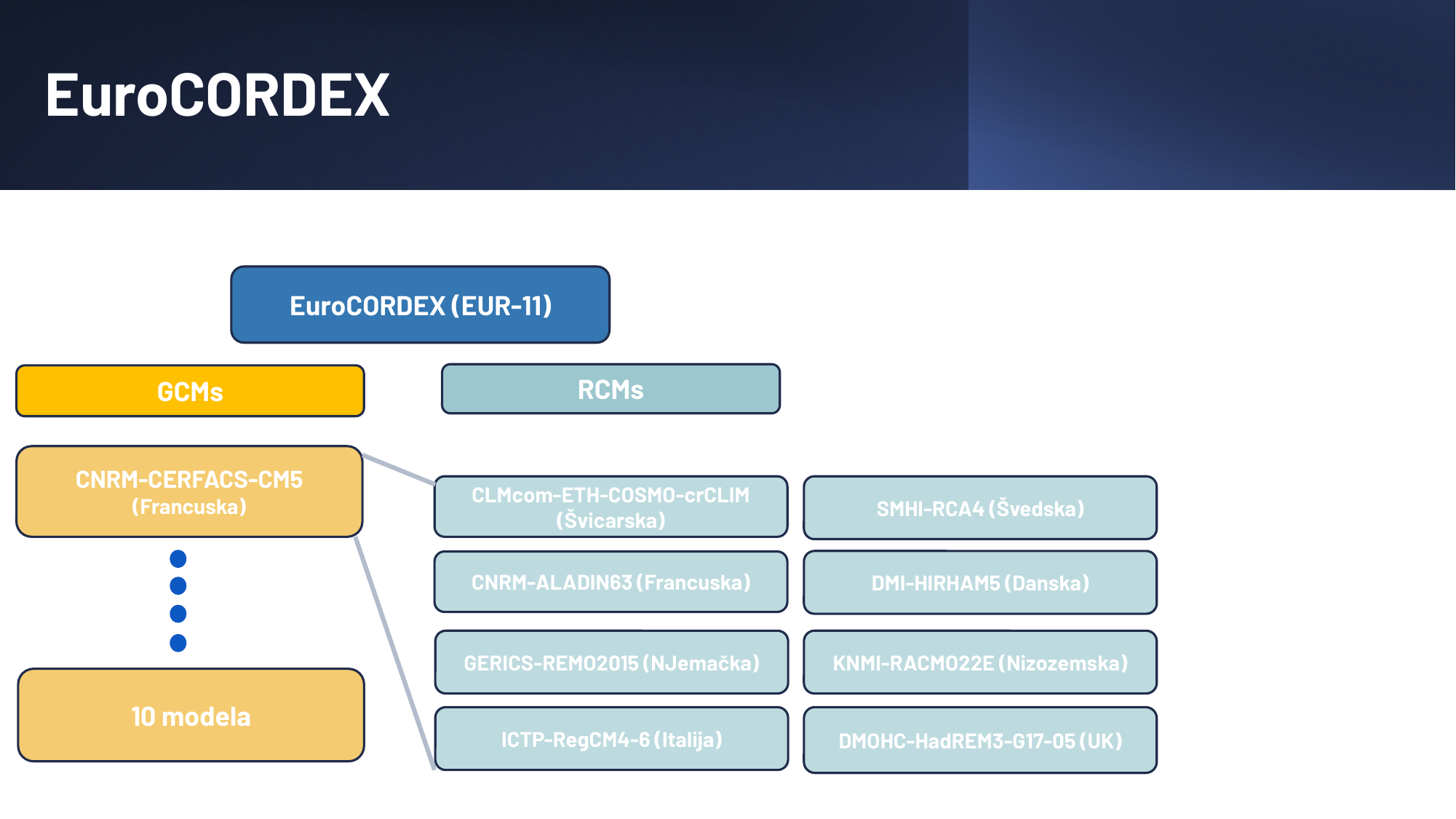

# EuroCORDEX
EuroCORDEX (EUR-11)
RCMs
GCMs
CNRM-CERFACS-CM5 (Francuska)
CLMcom-ETH-COSMO-crCLIM
(Švicarska)
SMHI-RCA4 (Švedska)

DMI-HIRHAM5 (Danska)
CNRM-ALADIN63 (Francuska)

GERICS-REMO2015 (NJemačka)
KNMI-RACMO22E (Nizozemska)

10 modela
ICTP-RegCM4-6 (Italija)
DMOHC-HadREM3-G17-05 (UK)